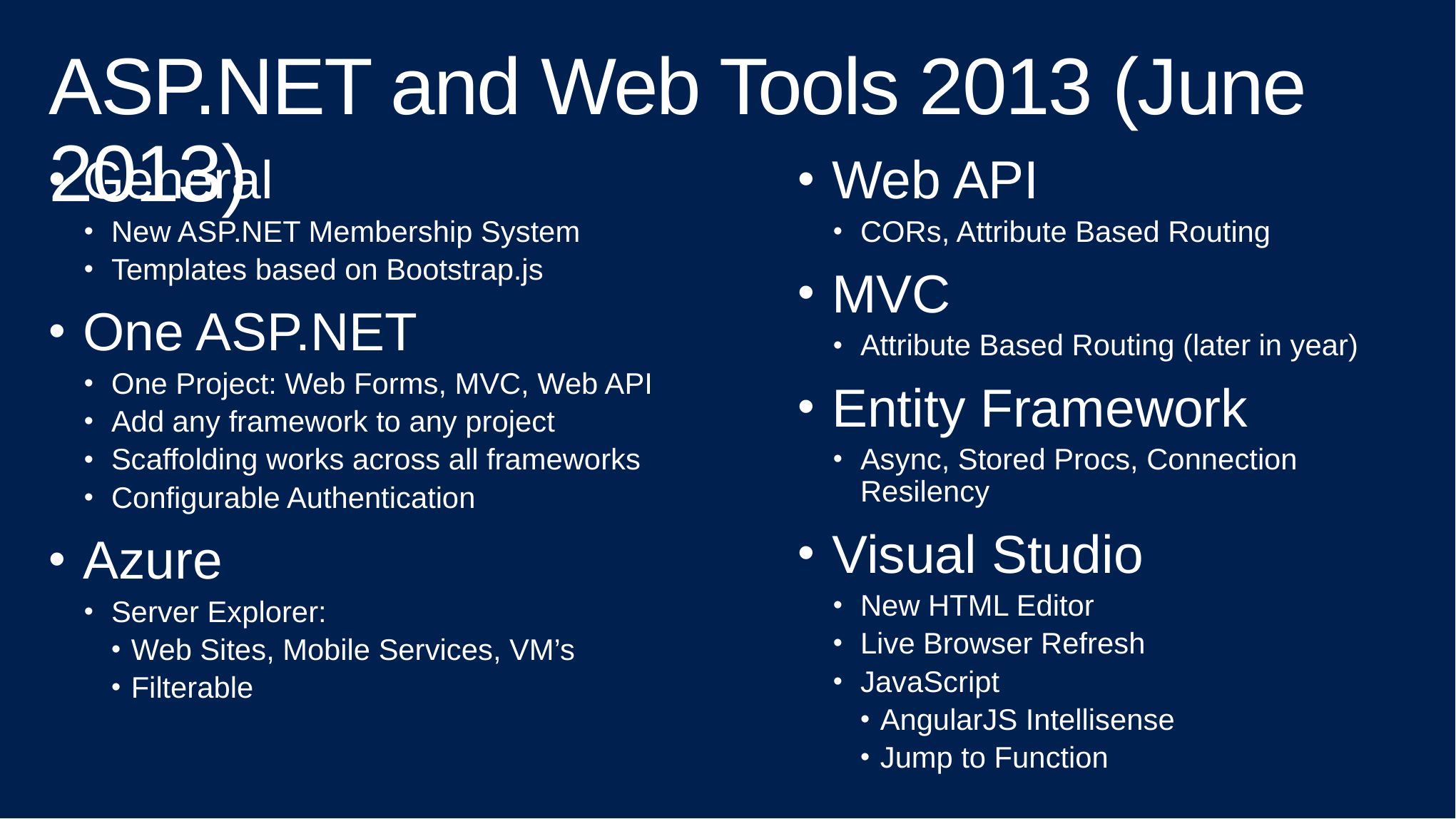

# ASP.NET and Web Tools 2013 (June 2013)
General
New ASP.NET Membership System
Templates based on Bootstrap.js
One ASP.NET
One Project: Web Forms, MVC, Web API
Add any framework to any project
Scaffolding works across all frameworks
Configurable Authentication
Azure
Server Explorer:
Web Sites, Mobile Services, VM’s
Filterable

Web API
CORs, Attribute Based Routing
MVC
Attribute Based Routing (later in year)
Entity Framework
Async, Stored Procs, Connection Resilency
Visual Studio
New HTML Editor
Live Browser Refresh
JavaScript
AngularJS Intellisense
Jump to Function